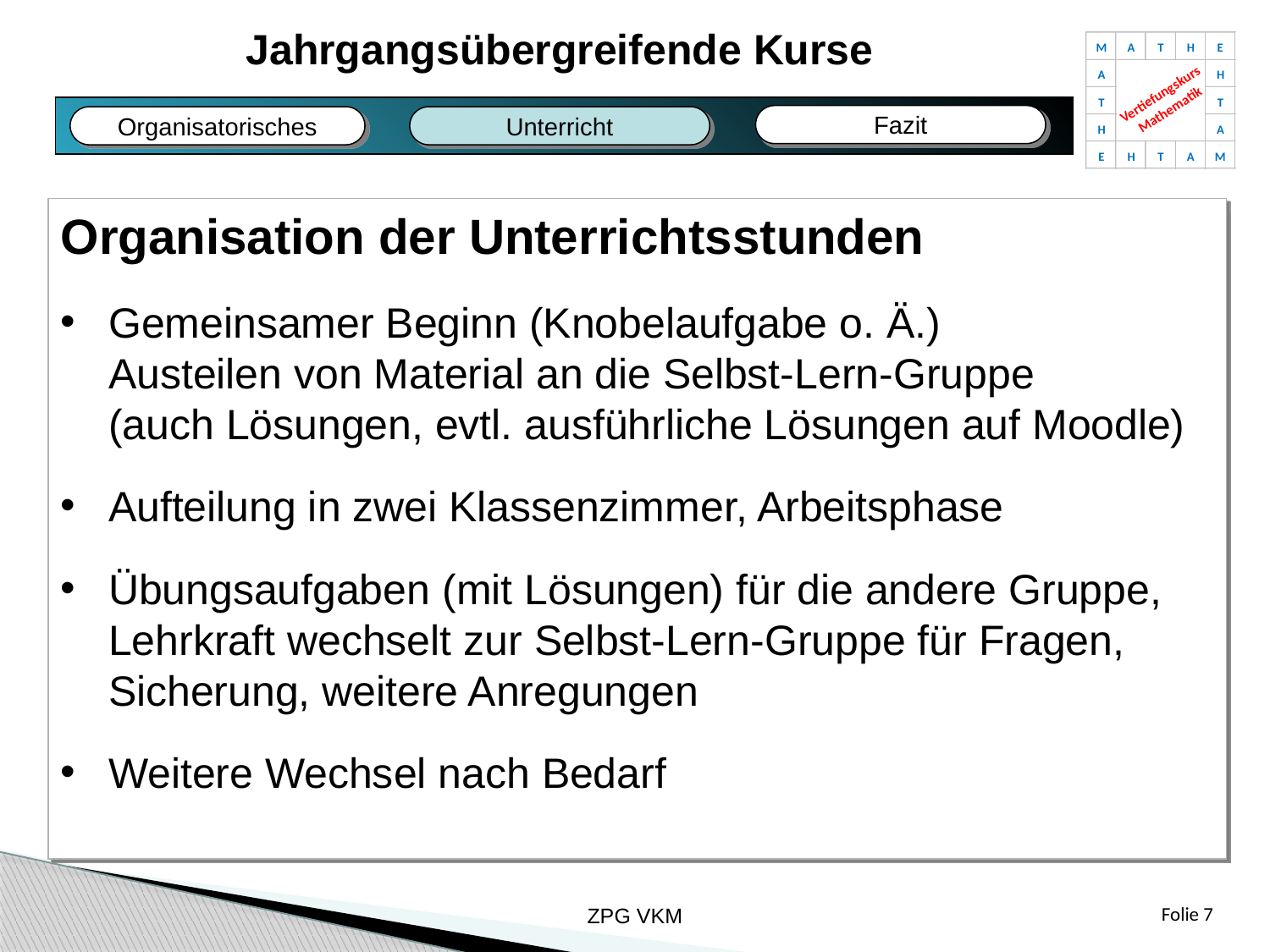

Jahrgangsübergreifende Kurse

M
A
T
H
E

A
H
Vertiefungskurs
Mathematik

T
T

H
A

E
H
T
A
M

Fazit
Organisatorisches
Unterricht
Fazit
Bildungsplan
Fachliches
Unterricht
Organisation der Unterrichtsstunden
Gemeinsamer Beginn (Knobelaufgabe o. Ä.)
Austeilen von Material an die Selbst-Lern-Gruppe
(auch Lösungen, evtl. ausführliche Lösungen auf Moodle)
Aufteilung in zwei Klassenzimmer, Arbeitsphase
Übungsaufgaben (mit Lösungen) für die andere Gruppe,
Lehrkraft wechselt zur Selbst-Lern-Gruppe für Fragen,
Sicherung, weitere Anregungen
Weitere Wechsel nach Bedarf

ZPG VKM
Folie 7